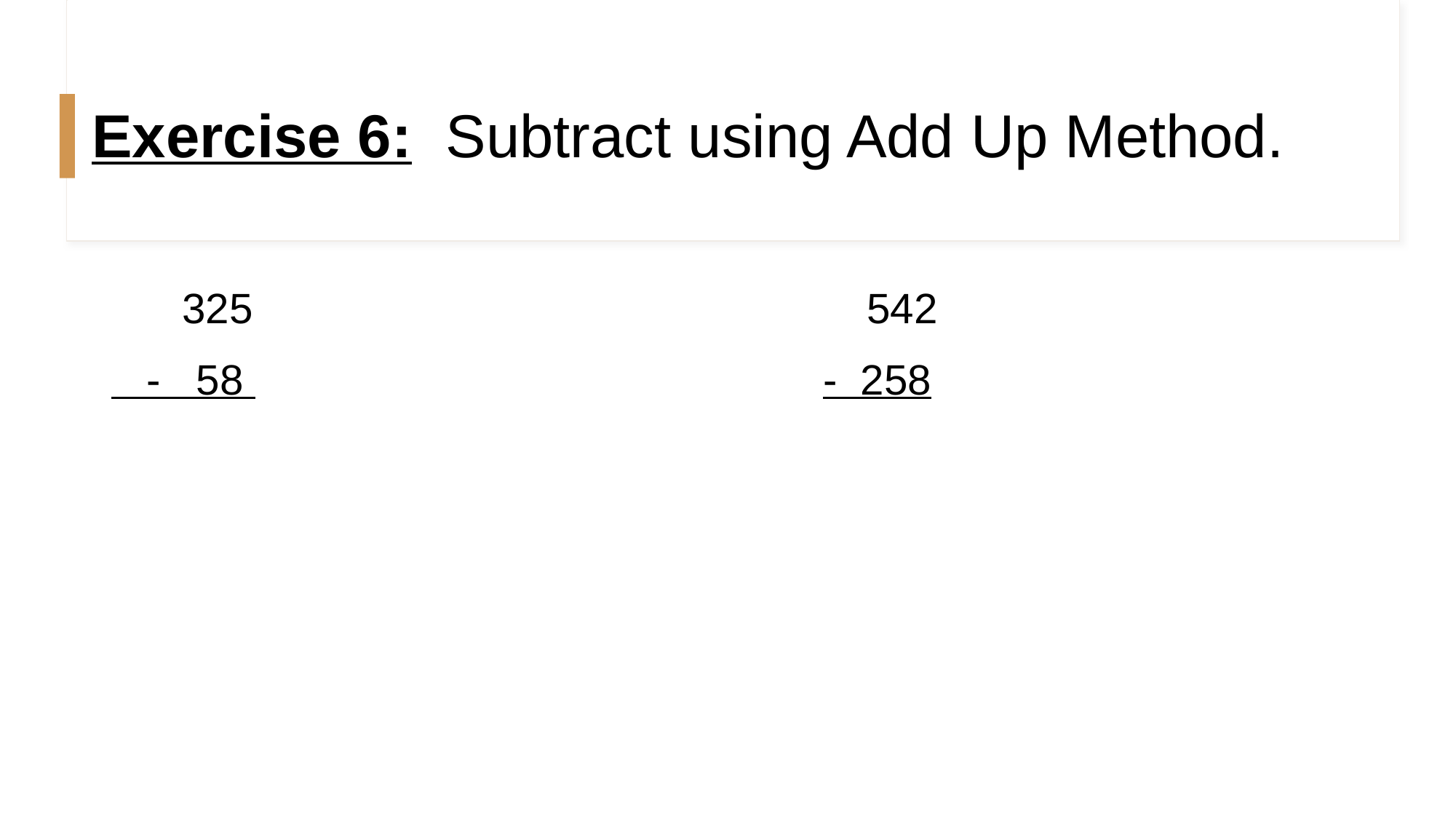

# Exercise 6:  Subtract using Add Up Method.
         325                                                    542
      -   58                                                 -  258